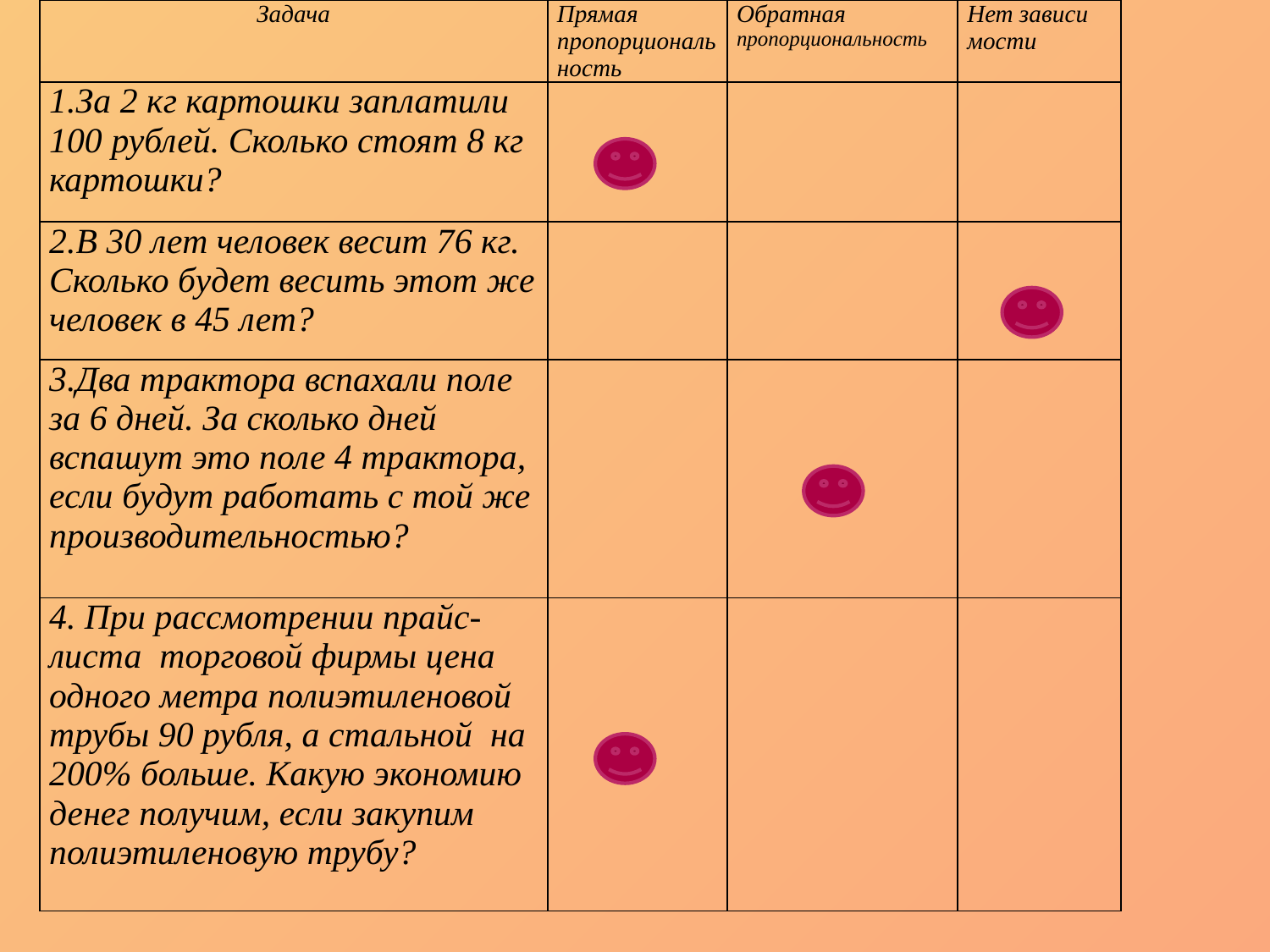

| Задача | Прямая пропорциональность | Обратная пропорциональность | Нет зависи мости |
| --- | --- | --- | --- |
| 1.За 2 кг картошки заплатили 100 рублей. Сколько стоят 8 кг картошки? |  |  |  |
| 2.В 30 лет человек весит 76 кг. Сколько будет весить этот же человек в 45 лет? |  |  |  |
| 3.Два трактора вспахали поле за 6 дней. За сколько дней вспашут это поле 4 трактора, если будут работать с той же производительностью? |  |  |  |
| 4. При рассмотрении прайс-листа торговой фирмы цена одного метра полиэтиленовой трубы 90 рубля, а стальной на 200% больше. Какую экономию денег получим, если закупим полиэтиленовую трубу? |  |  |  |